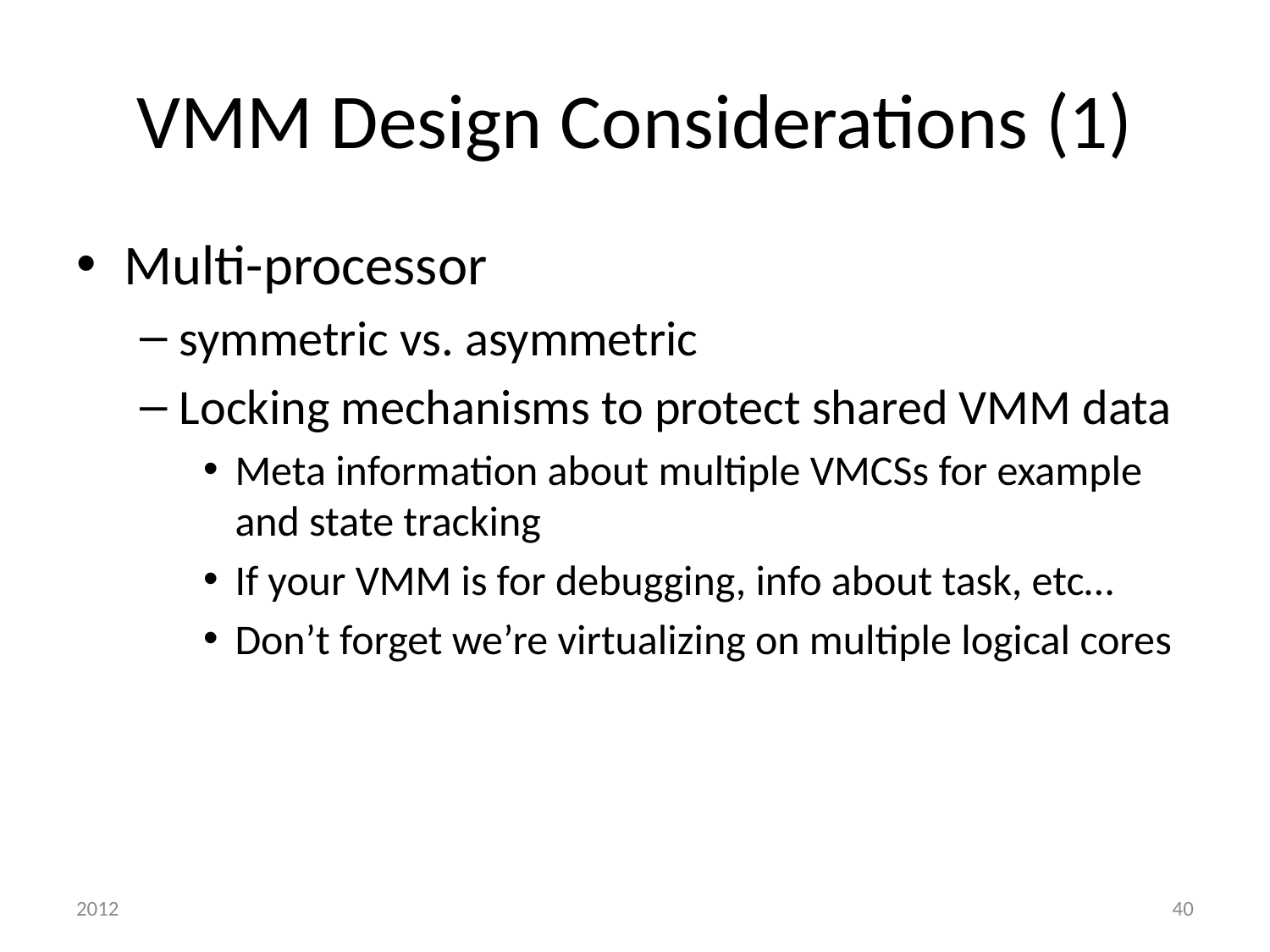

# VMM Design Considerations (1)
Multi-processor
symmetric vs. asymmetric
Locking mechanisms to protect shared VMM data
Meta information about multiple VMCSs for example and state tracking
If your VMM is for debugging, info about task, etc…
Don’t forget we’re virtualizing on multiple logical cores

2012

40